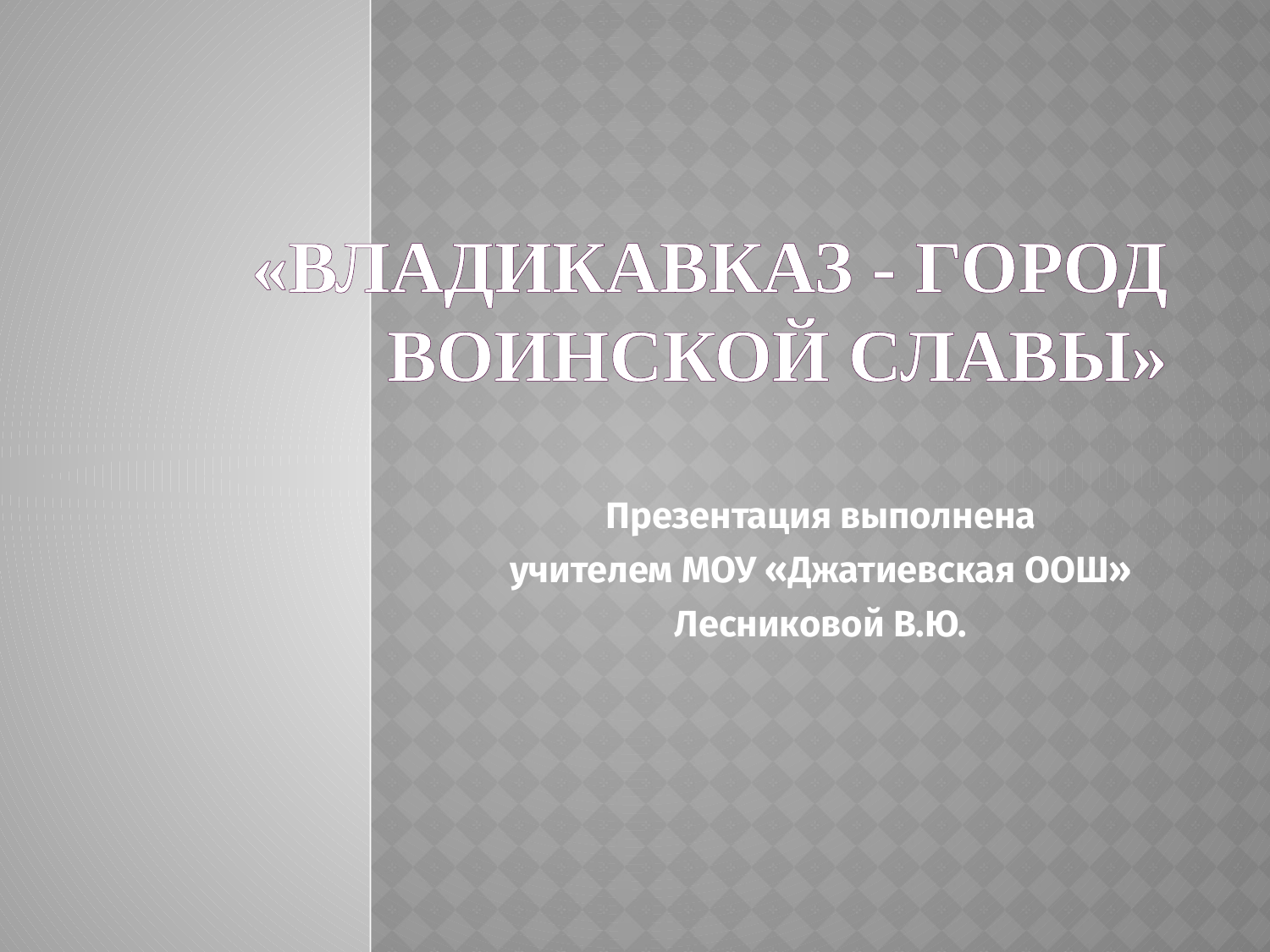

# «Владикавказ - город воинской славы»
Презентация выполнена
учителем МОУ «Джатиевская ООШ»
Лесниковой В.Ю.